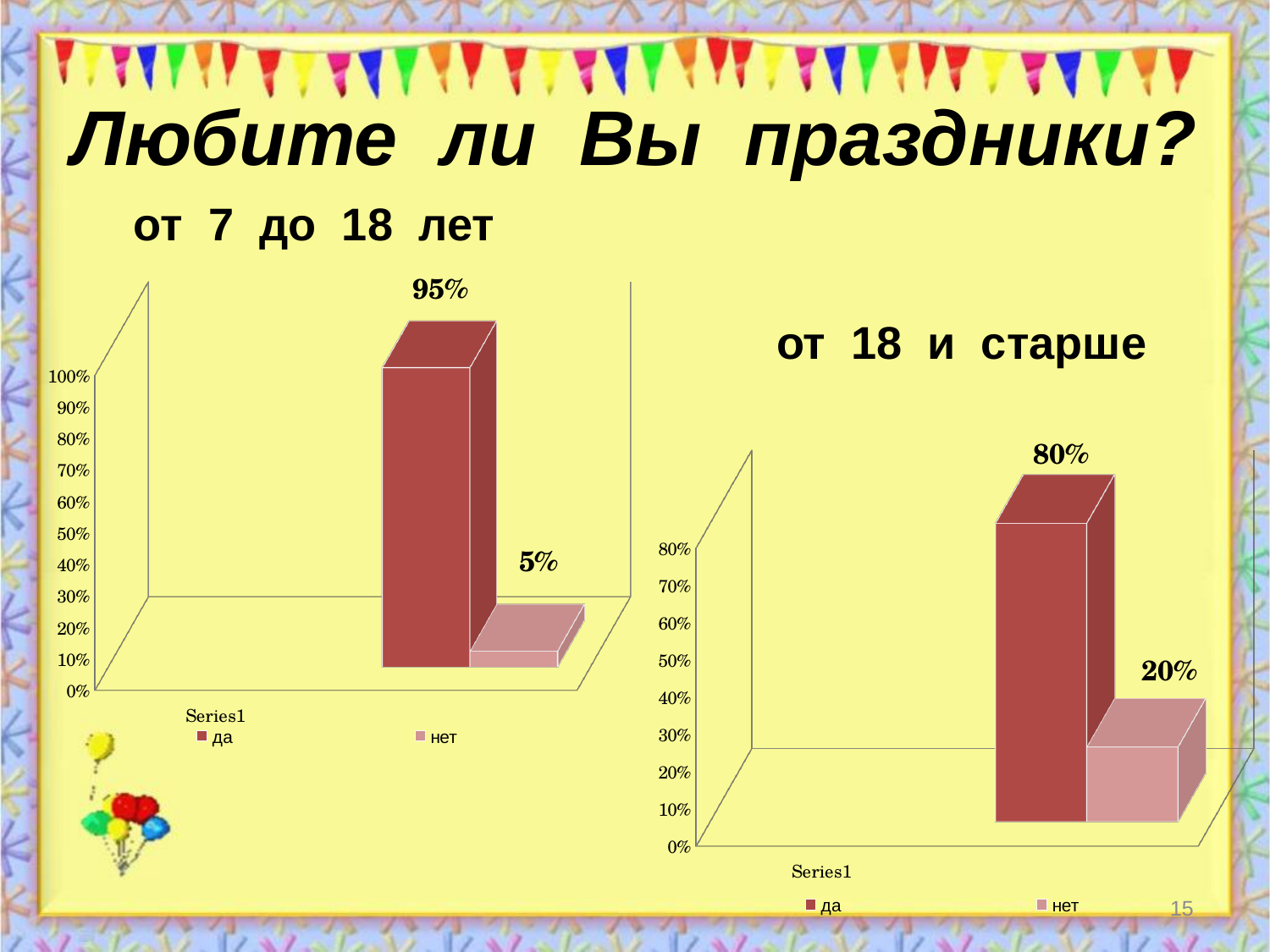

# Любите  ли  Вы  праздники?
от  7  до  18  лет

[unsupported chart]

от  18  и  старше

[unsupported chart]

15